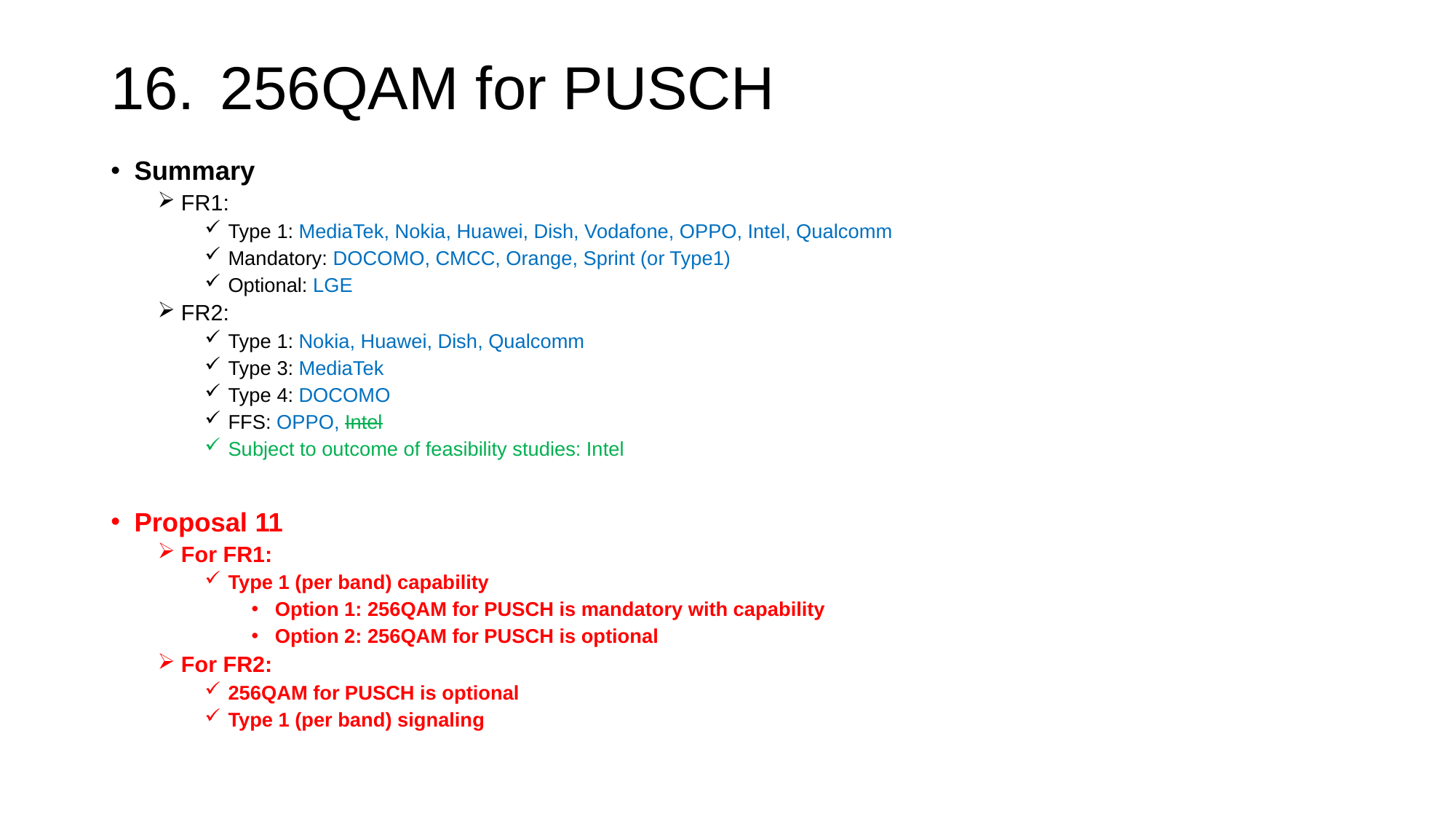

# 16.	256QAM for PUSCH
Summary
FR1:
Type 1: MediaTek, Nokia, Huawei, Dish, Vodafone, OPPO, Intel, Qualcomm
Mandatory: DOCOMO, CMCC, Orange, Sprint (or Type1)
Optional: LGE
FR2:
Type 1: Nokia, Huawei, Dish, Qualcomm
Type 3: MediaTek
Type 4: DOCOMO
FFS: OPPO, Intel
Subject to outcome of feasibility studies: Intel

Proposal 11
For FR1:
Type 1 (per band) capability
Option 1: 256QAM for PUSCH is mandatory with capability
Option 2: 256QAM for PUSCH is optional
For FR2:
256QAM for PUSCH is optional
Type 1 (per band) signaling